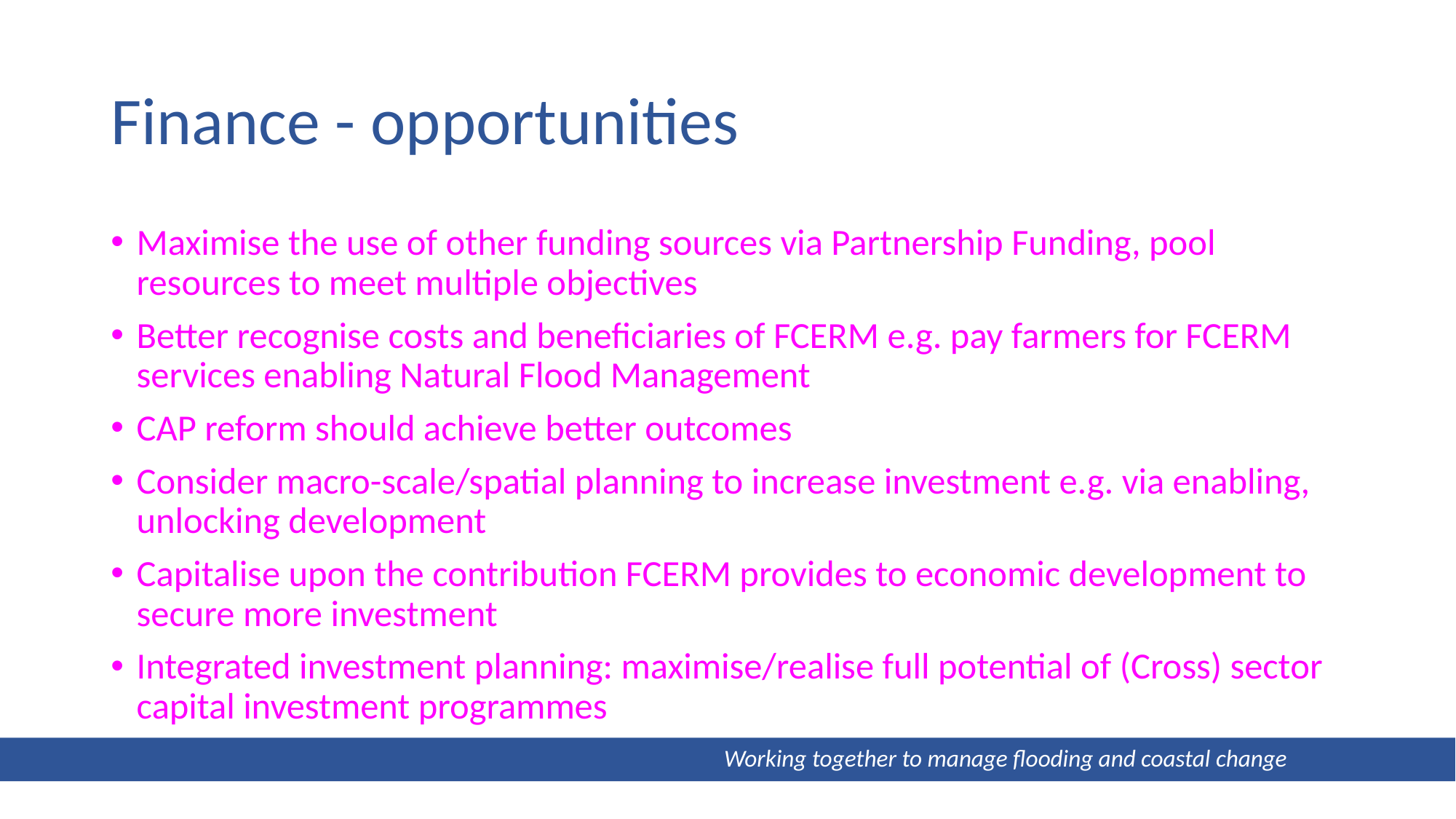

# Finance - opportunities
Maximise the use of other funding sources via Partnership Funding, pool resources to meet multiple objectives
Better recognise costs and beneficiaries of FCERM e.g. pay farmers for FCERM services enabling Natural Flood Management
CAP reform should achieve better outcomes
Consider macro-scale/spatial planning to increase investment e.g. via enabling, unlocking development
Capitalise upon the contribution FCERM provides to economic development to secure more investment
Integrated investment planning: maximise/realise full potential of (Cross) sector capital investment programmes

                                                                                                        Working together to manage flooding and coastal change